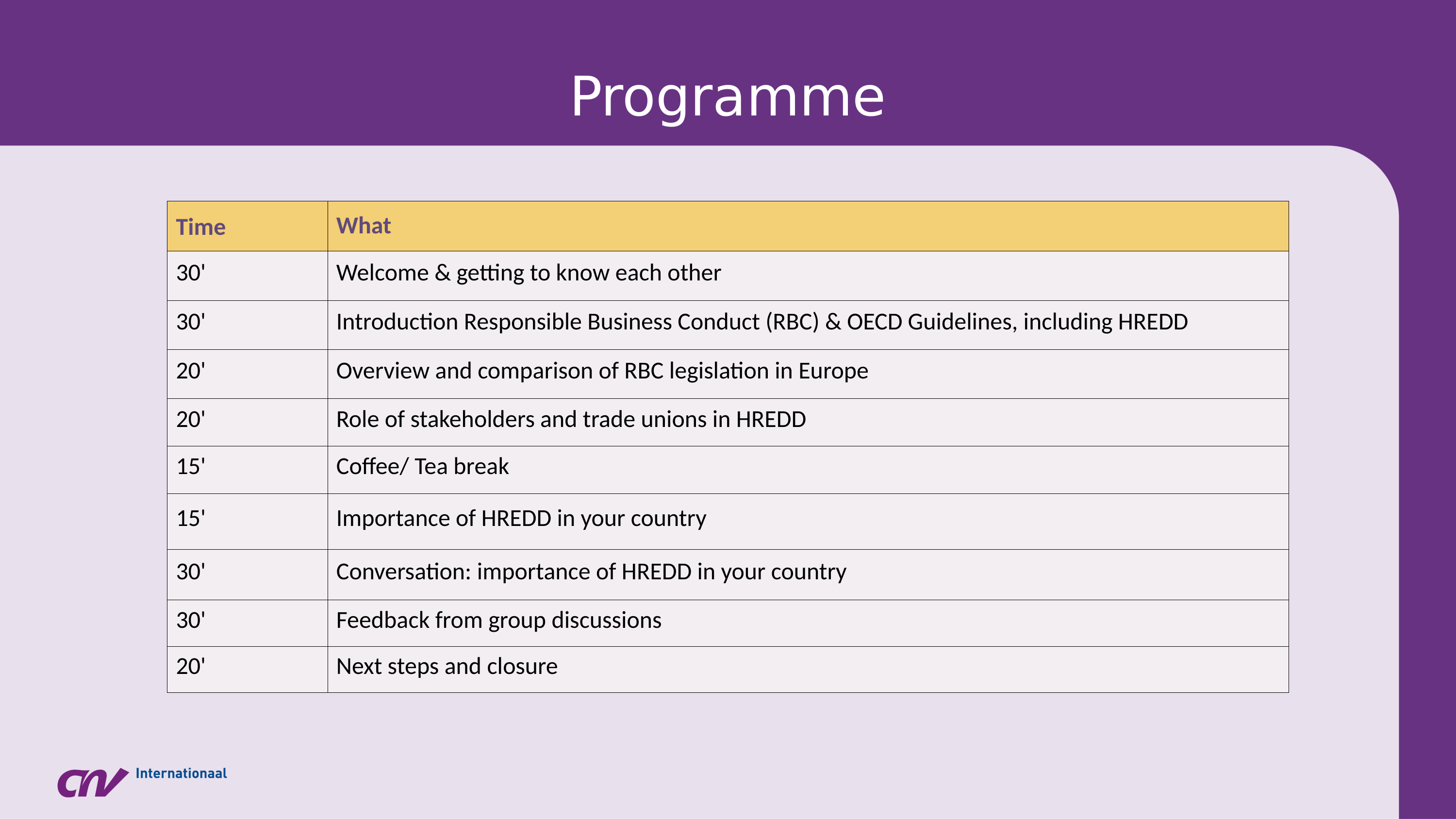

Programme
| Time | What |
| --- | --- |
| 30' | Welcome & getting to know each other |
| 30' | Introduction Responsible Business Conduct (RBC) & OECD Guidelines, including HREDD |
| 20' | Overview and comparison of RBC legislation in Europe |
| 20' | Role of stakeholders and trade unions in HREDD |
| 15' | Coffee/ Tea break |
| 15' | Importance of HREDD in your country |
| 30' | Conversation: importance of HREDD in your country |
| 30' | Feedback from group discussions |
| 20' | Next steps and closure |